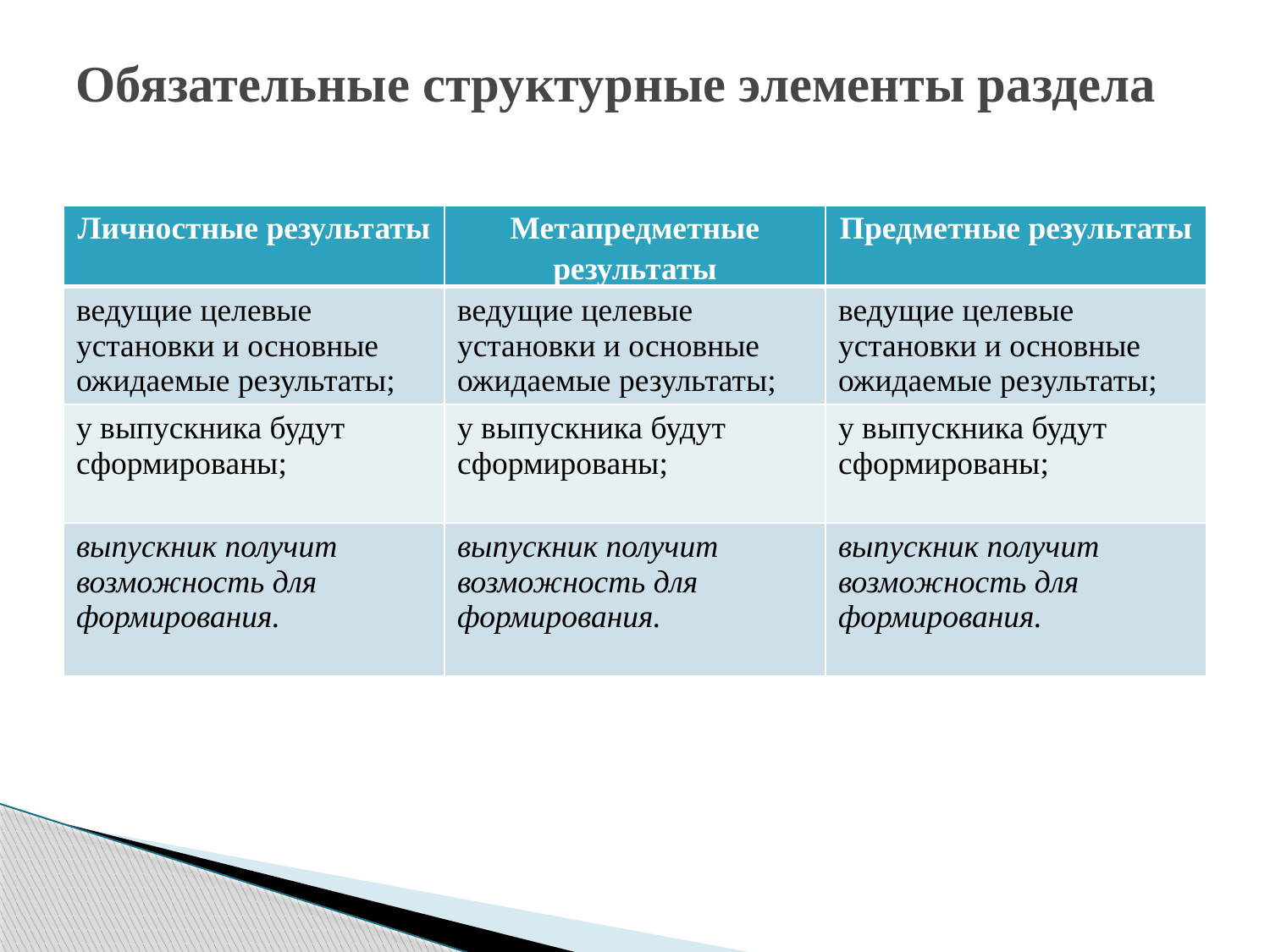

# Обязательные структурные элементы раздела
| Личностные результаты | Метапредметные результаты | Предметные результаты |
| --- | --- | --- |
| ведущие целевые установки и основные ожидаемые результаты; | ведущие целевые установки и основные ожидаемые результаты; | ведущие целевые установки и основные ожидаемые результаты; |
| у выпускника будут сформированы; | у выпускника будут сформированы; | у выпускника будут сформированы; |
| выпускник получит возможность для формирования. | выпускник получит возможность для формирования. | выпускник получит возможность для формирования. |